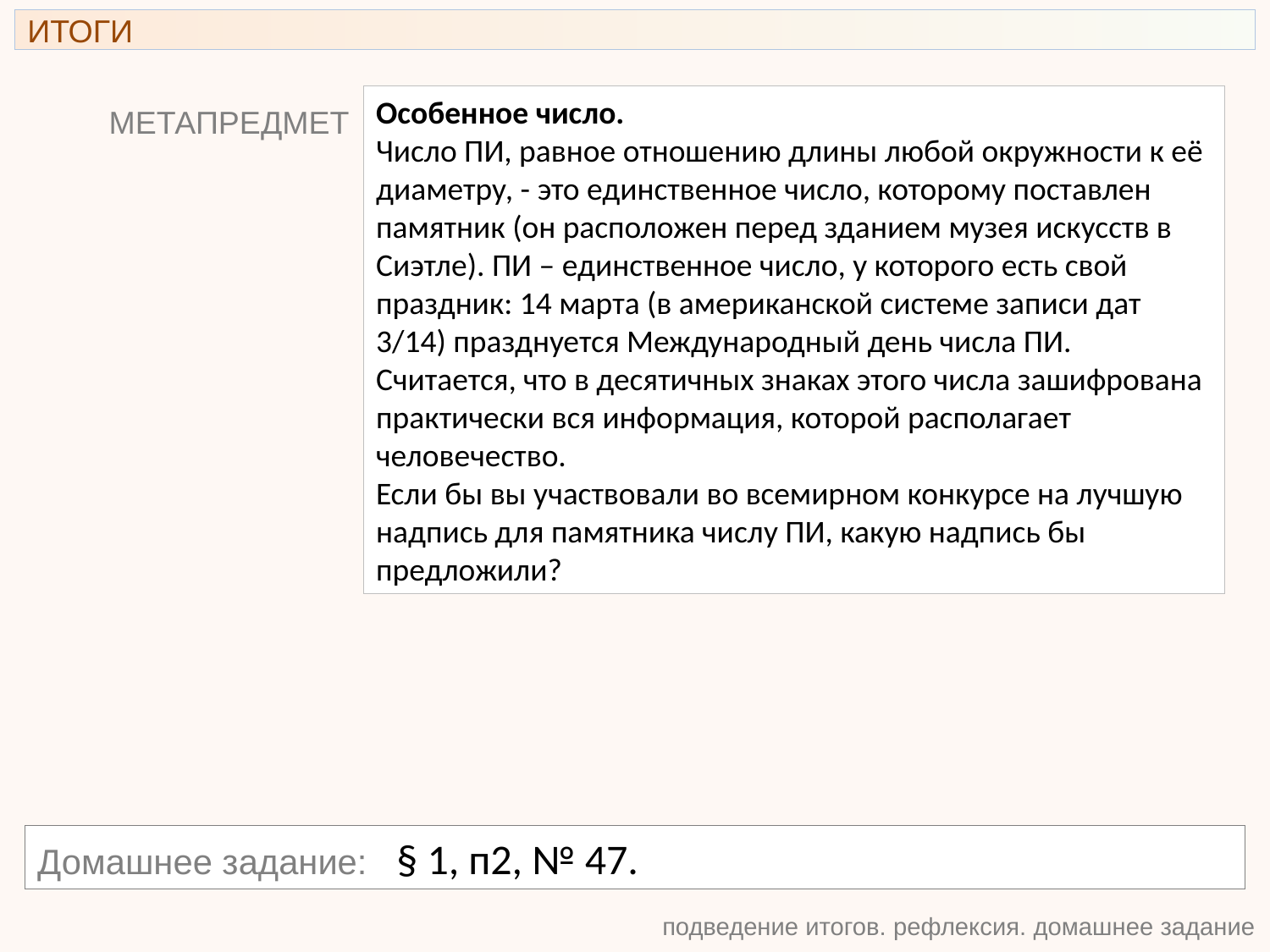

ИТОГИ
Особенное число.
Число ПИ, равное отношению длины любой окружности к её диаметру, - это единственное число, которому поставлен памятник (он расположен перед зданием музея искусств в Сиэтле). ПИ – единственное число, у которого есть свой праздник: 14 марта (в американской системе записи дат 3/14) празднуется Международный день числа ПИ. Считается, что в десятичных знаках этого числа зашифрована практически вся информация, которой располагает человечество.
Если бы вы участвовали во всемирном конкурсе на лучшую надпись для памятника числу ПИ, какую надпись бы предложили?
МЕТАПРЕДМЕТ
Домашнее задание:   § 1, п2, № 47.
подведение итогов. рефлексия. домашнее задание